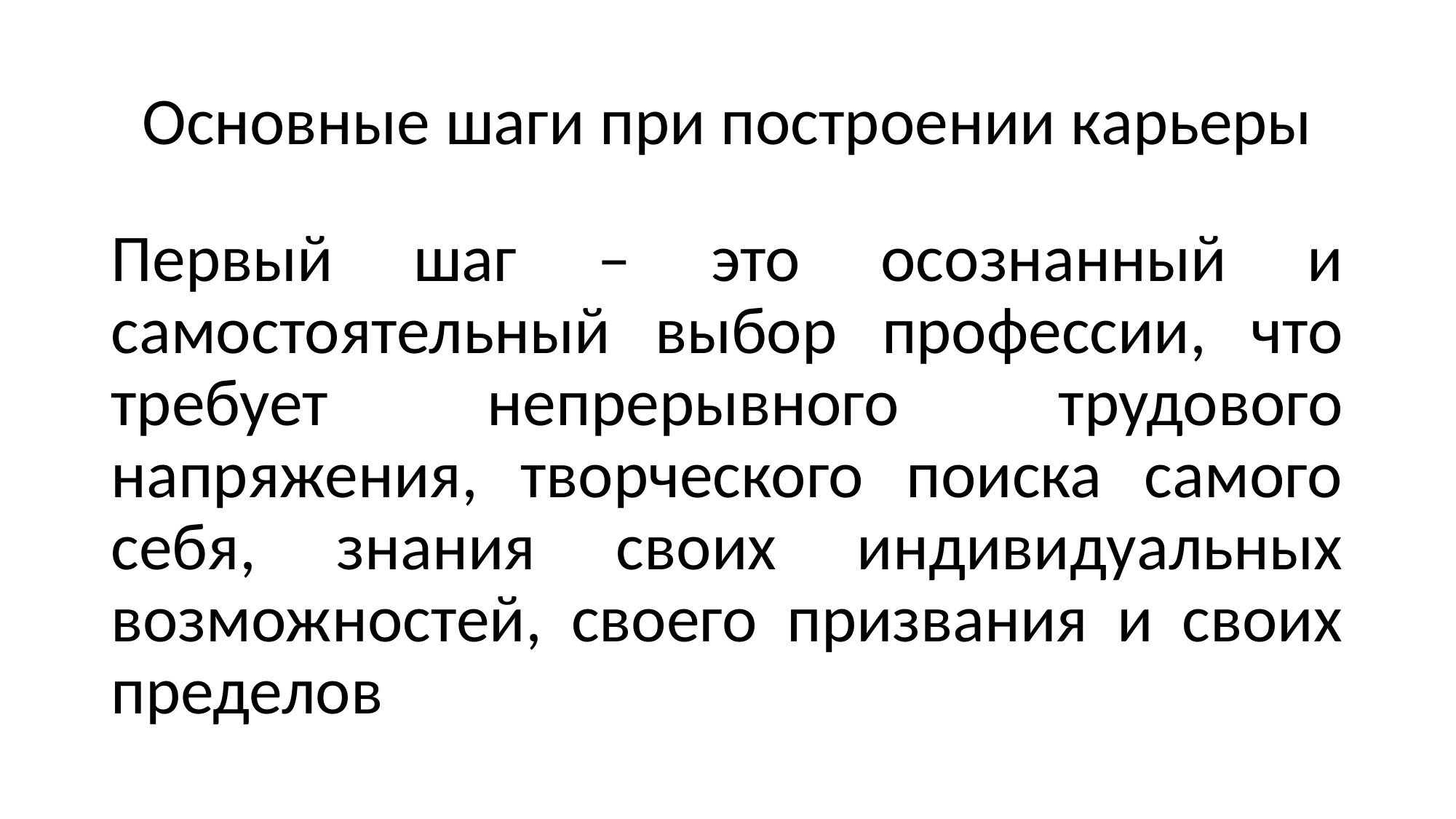

# Основные шаги при построении карьеры
Первый шаг – это осознанный и самостоятельный выбор профессии, что требует непрерывного трудового напряжения, творческого поиска самого себя, знания своих индивидуальных возможностей, своего призвания и своих пределов